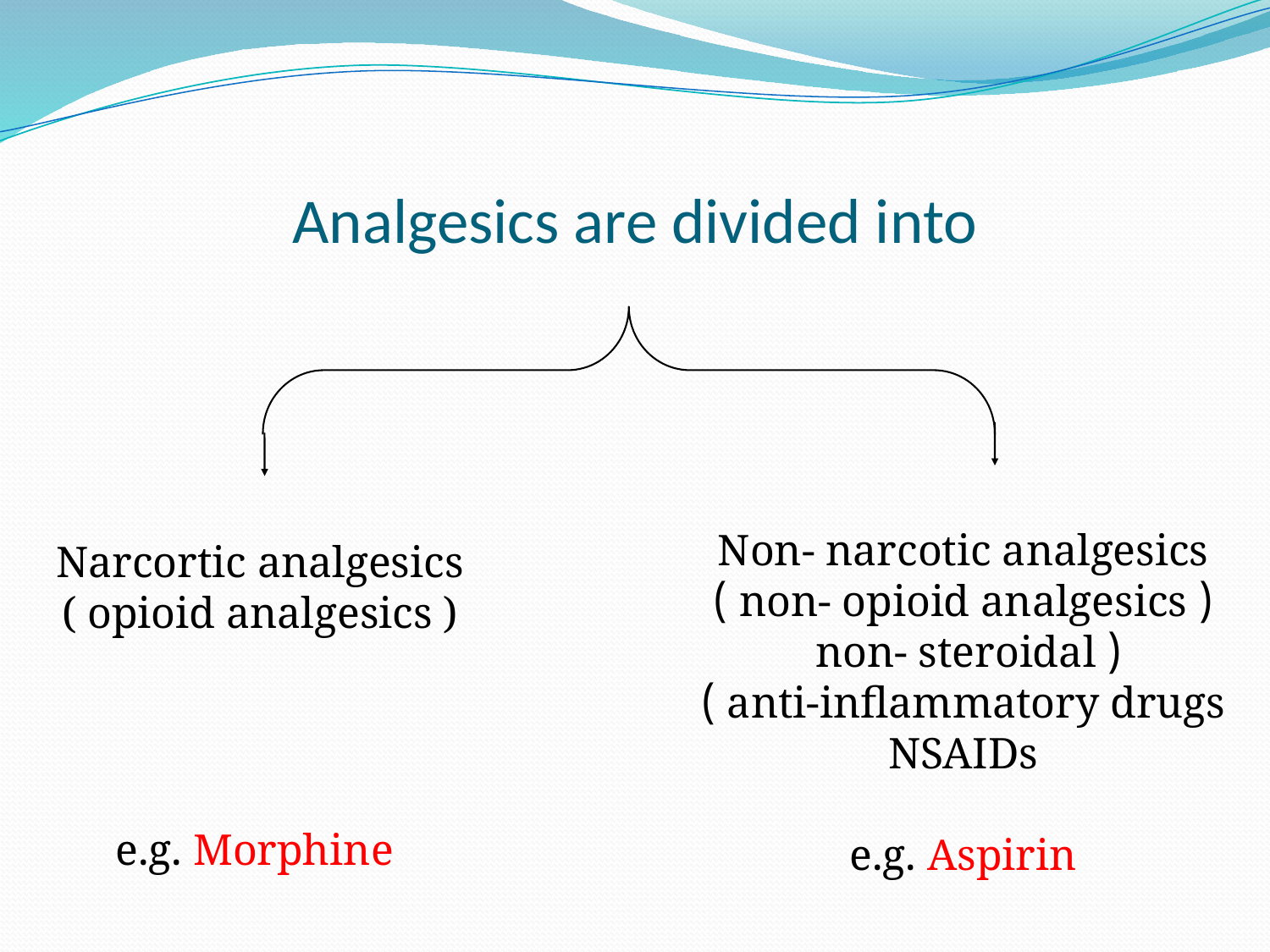

# Analgesics are divided into

Non- narcotic analgesics
( non- opioid analgesics )
( non- steroidal
anti-inflammatory drugs )
NSAIDs

e.g. Aspirin
Narcortic analgesics
( opioid analgesics )

e.g. Morphine